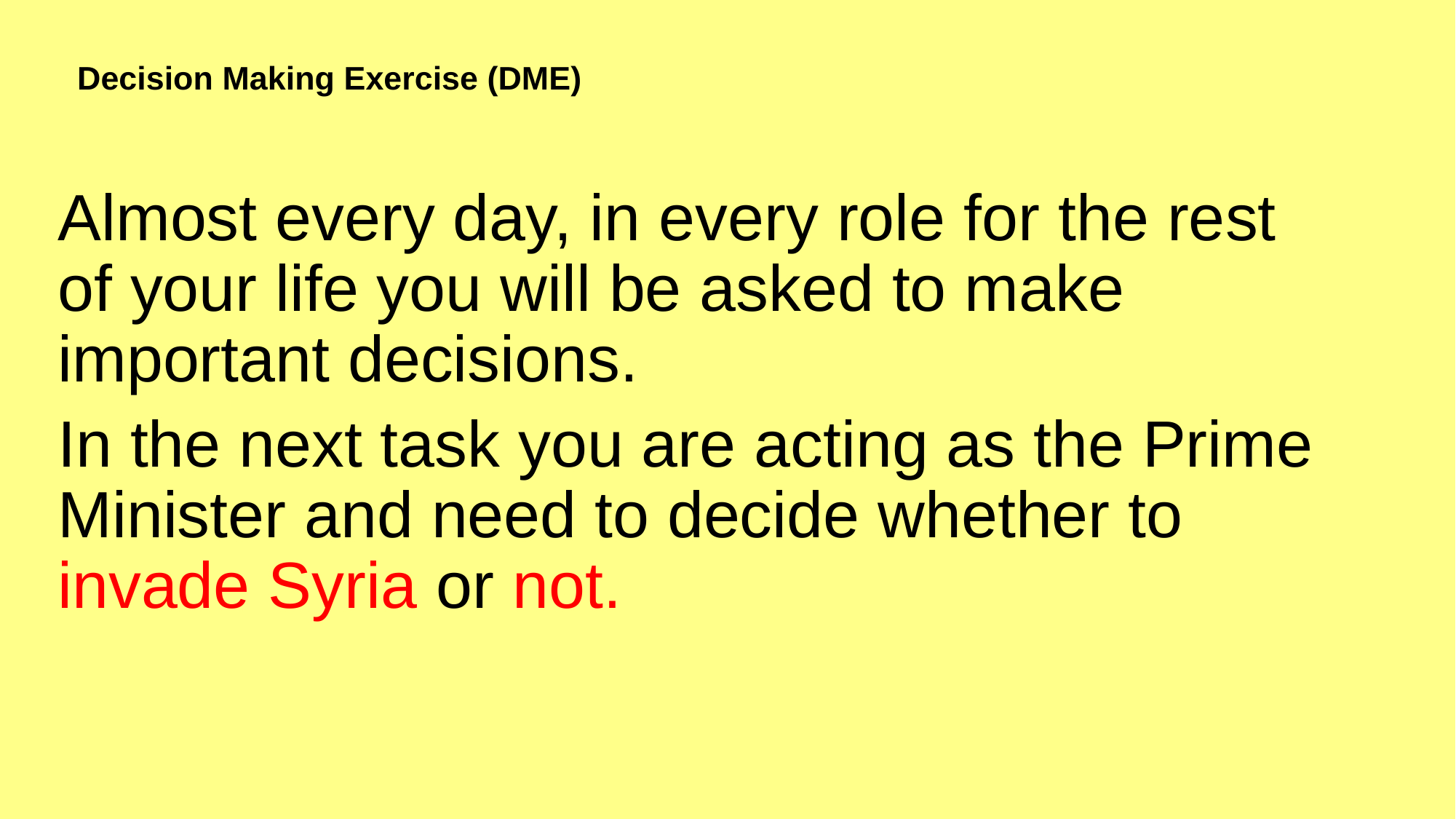

# Decision Making Exercise (DME)
Almost every day, in every role for the rest of your life you will be asked to make important decisions.
In the next task you are acting as the Prime Minister and need to decide whether to invade Syria or not.